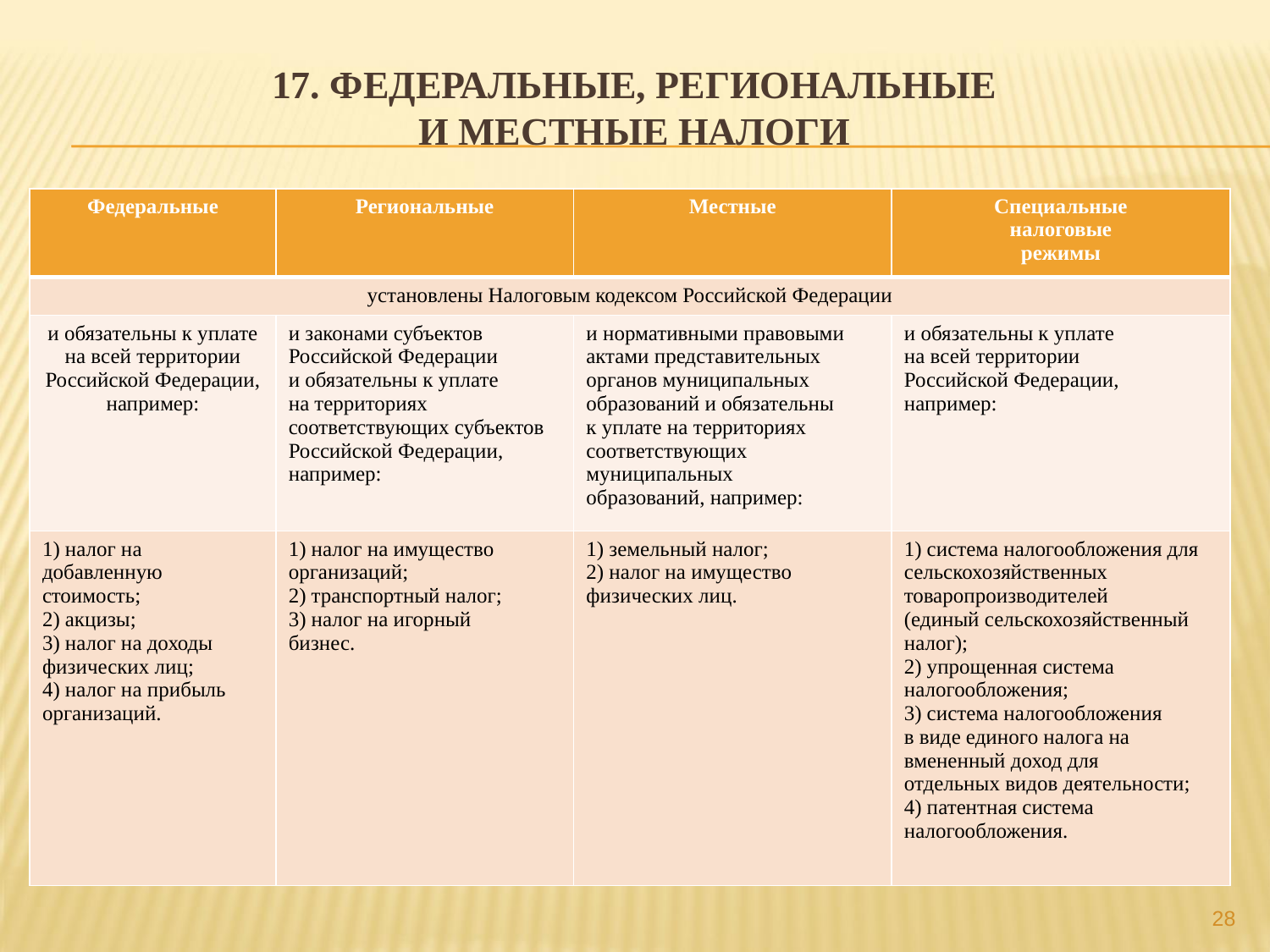

# 17. Федеральные, региональные и местные налоги
| Федеральные | Региональные | Местные | Специальные налоговые режимы |
| --- | --- | --- | --- |
| установлены Налоговым кодексом Российской Федерации |  |  |  |
| и обязательны к уплате на всей территории Российской Федерации, например: | и законами субъектов Российской Федерации и обязательны к уплате на территориях соответствующих субъектов Российской Федерации, например: | и нормативными правовыми актами представительных органов муниципальных образований и обязательны к уплате на территориях соответствующих муниципальных образований, например: | и обязательны к уплате на всей территории Российской Федерации, например: |
| 1) налог на добавленную стоимость; 2) акцизы; 3) налог на доходы физических лиц; 4) налог на прибыль организаций. | 1) налог на имущество организаций; 2) транспортный налог; 3) налог на игорный бизнес. | 1) земельный налог; 2) налог на имущество физических лиц. | 1) система налогообложения для сельскохозяйственных товаропроизводителей (единый сельскохозяйственный налог); 2) упрощенная система налогообложения; 3) система налогообложения в виде единого налога на вмененный доход для отдельных видов деятельности; 4) патентная система налогообложения. |
28